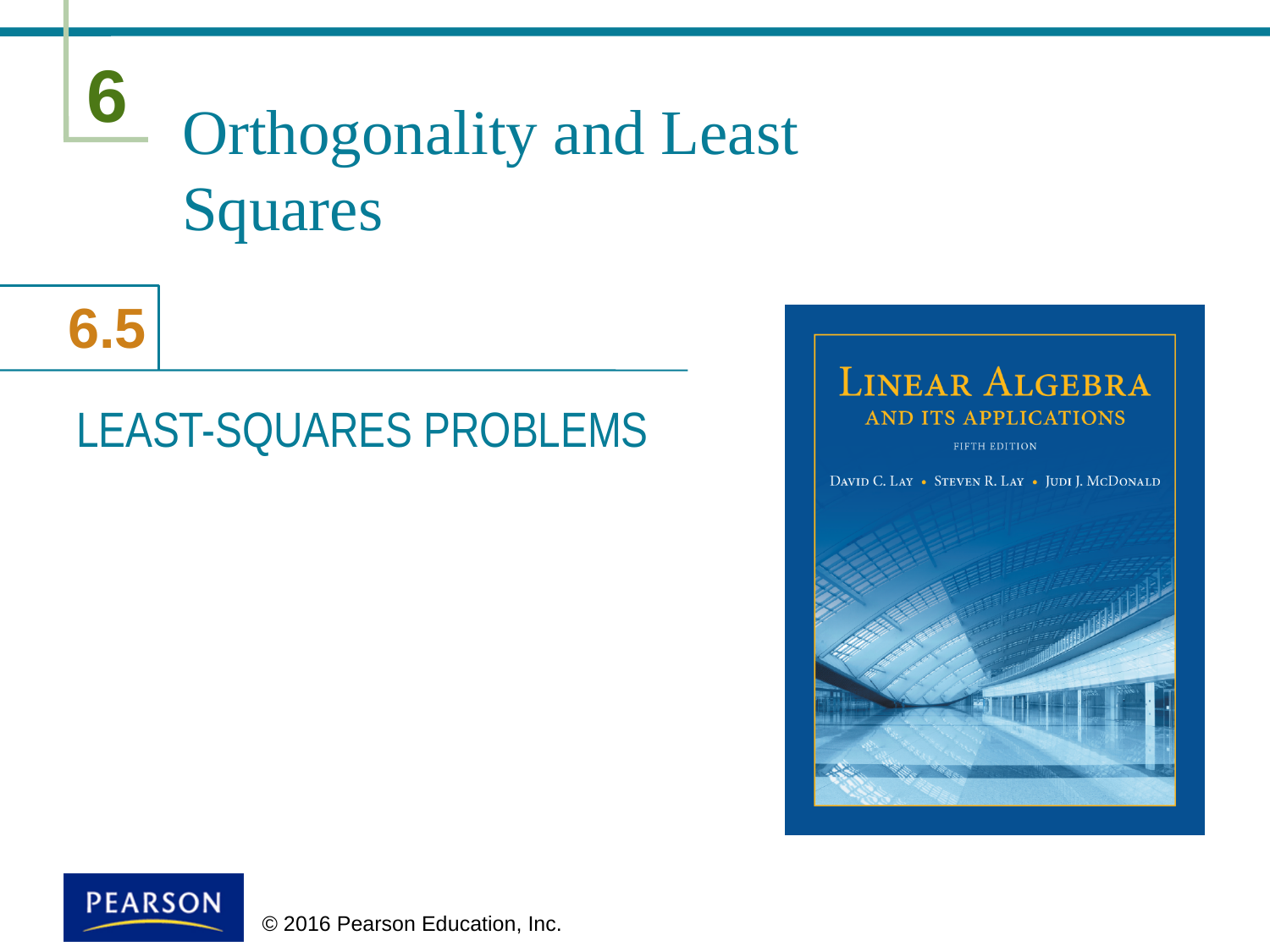

# Orthogonality and Least Squares
LEAST-SQUARES PROBLEMS
 © 2016 Pearson Education, Inc.